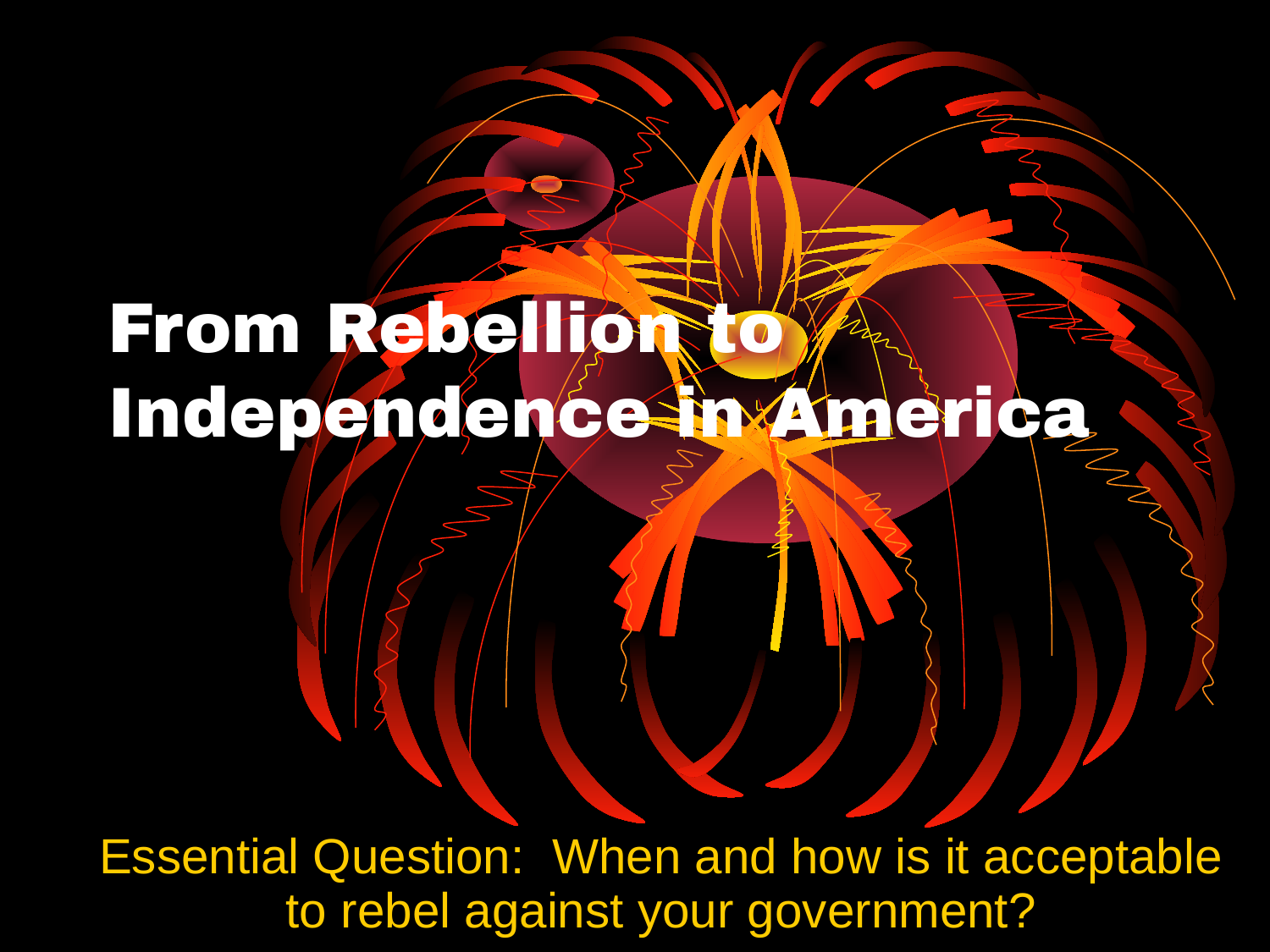

# From Rebellion to Independence in America
Essential Question:  When and how is it acceptable to rebel against your government?